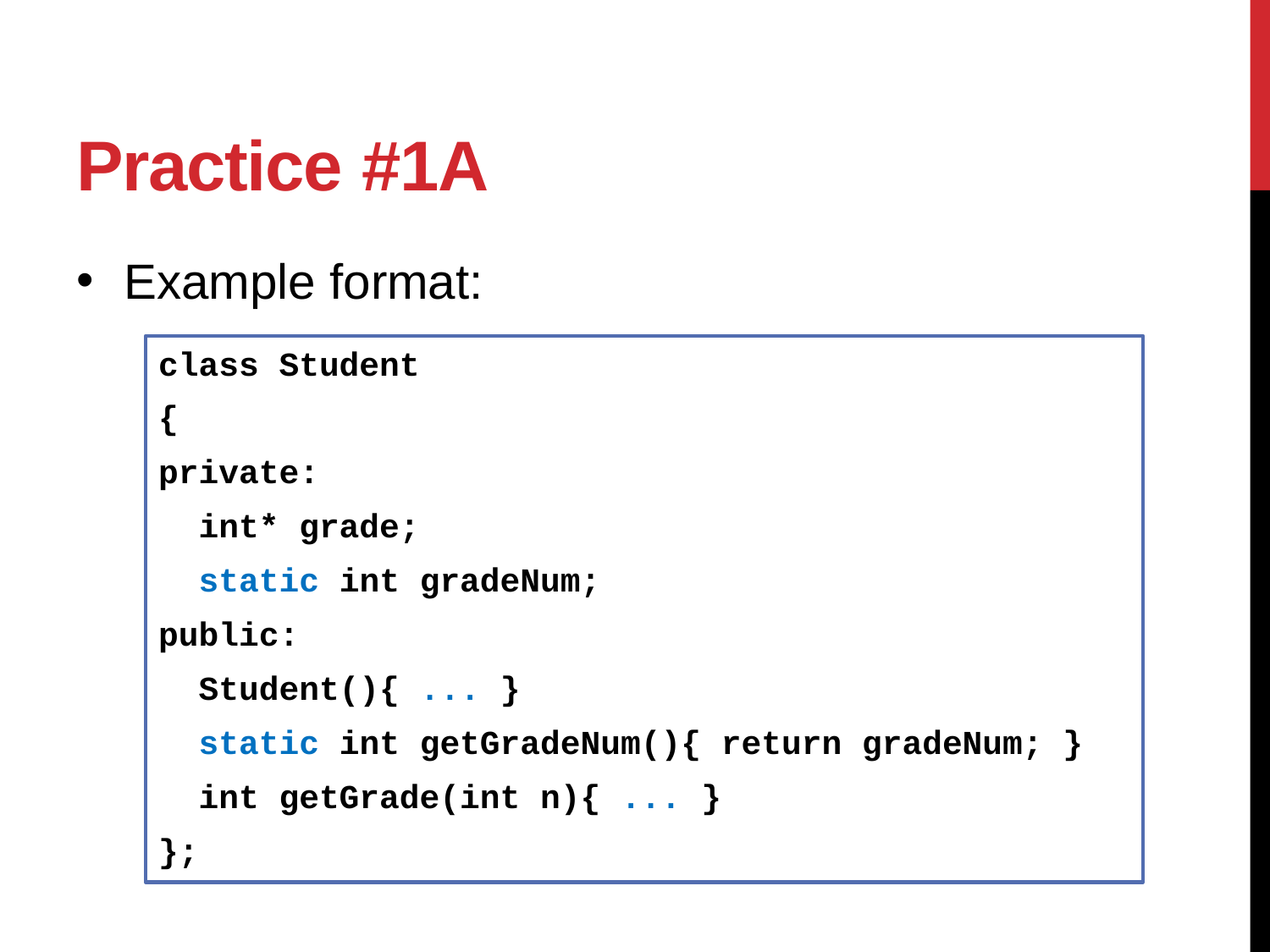

# Practice #1A
Example format:
class Student
{
private:
  int* grade;
  static int gradeNum;
public:
  Student(){ ... }
  static int getGradeNum(){ return gradeNum; }
  int getGrade(int n){ ... }
};